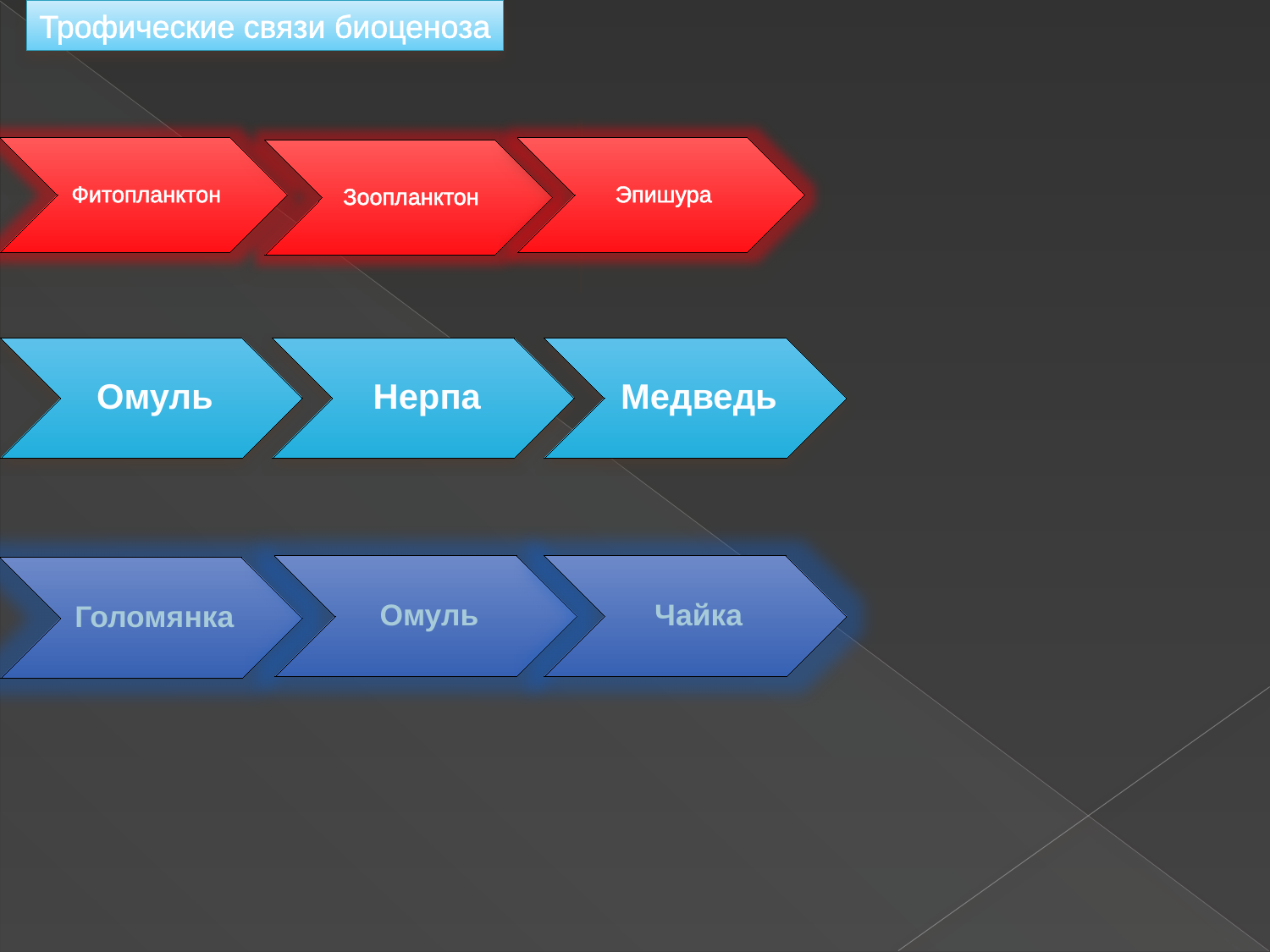

Трофические связи биоценоза
Фитопланктон
Зоопланктон
Эпишура
Омуль
Нерпа
Медведь
Голомянка
Омуль
Чайка